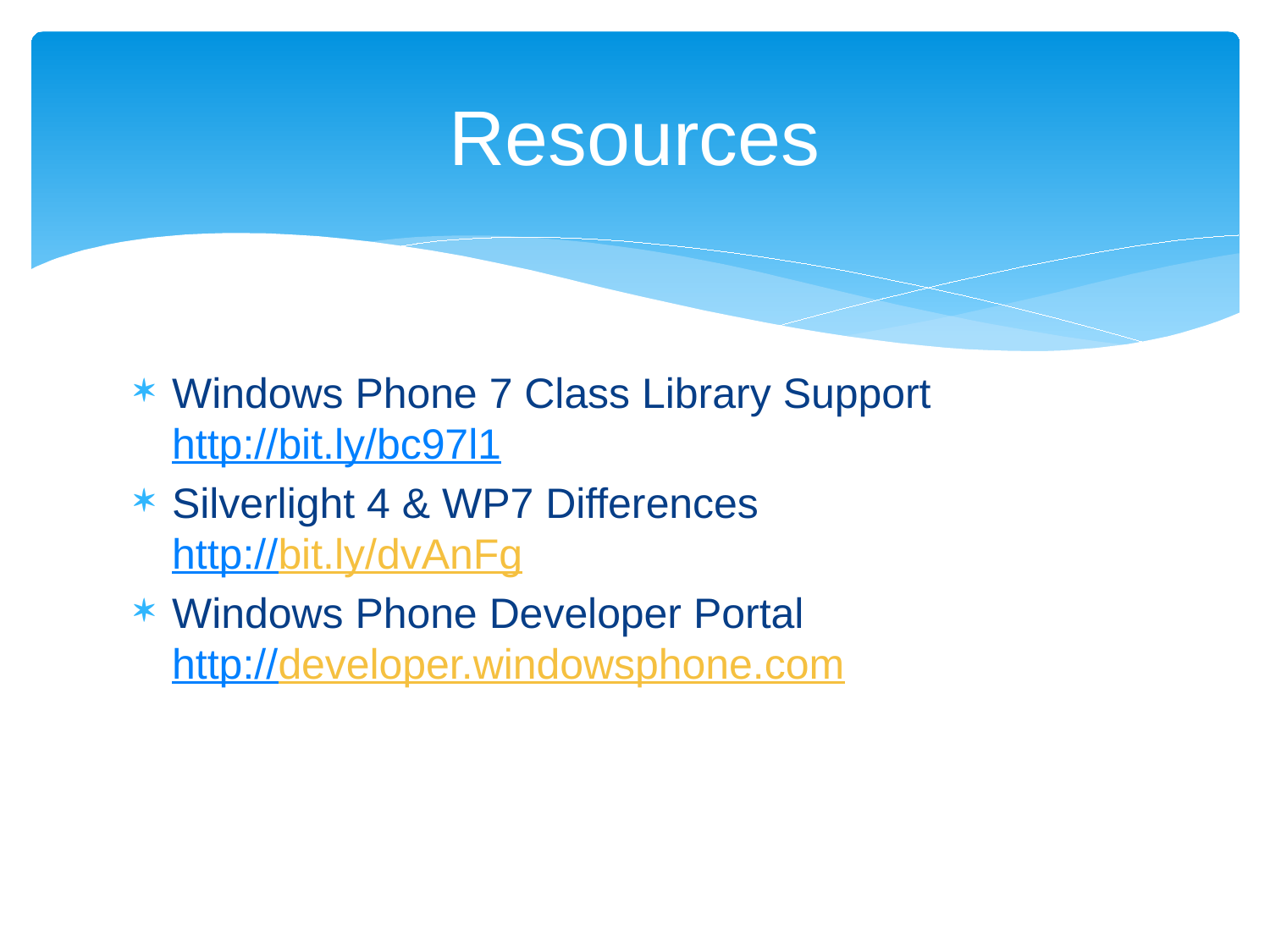

# Resources
Windows Phone 7 Class Library Support
http://bit.ly/bc97l1
Silverlight 4 & WP7 Differences
http://bit.ly/dvAnFg
Windows Phone Developer Portal
http://developer.windowsphone.com